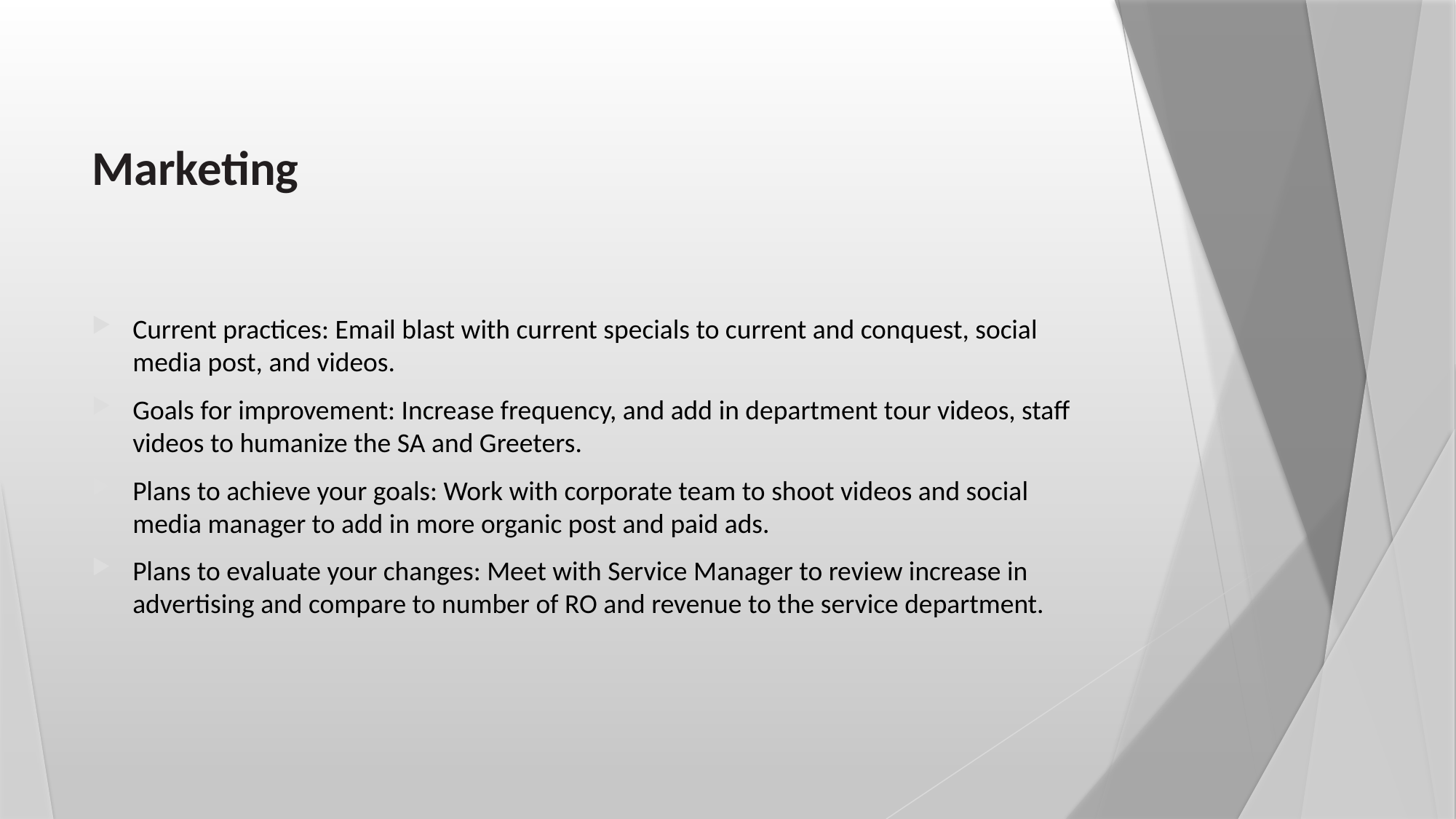

# Marketing

Current practices: Email blast with current specials to current and conquest, social media post, and videos.
Goals for improvement: Increase frequency, and add in department tour videos, staff videos to humanize the SA and Greeters.
Plans to achieve your goals: Work with corporate team to shoot videos and social media manager to add in more organic post and paid ads.
Plans to evaluate your changes: Meet with Service Manager to review increase in advertising and compare to number of RO and revenue to the service department.